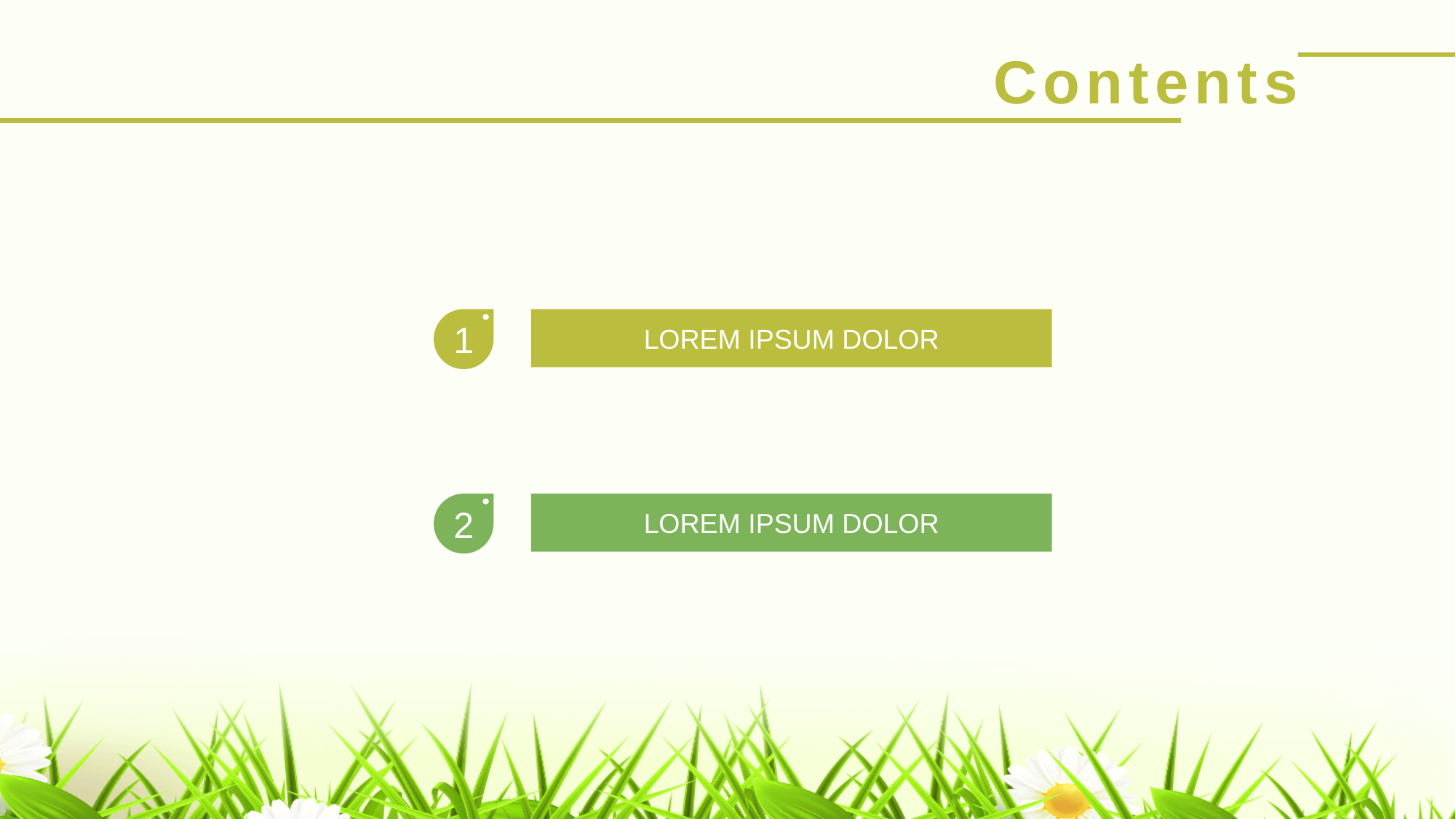

Contents
LOREM IPSUM DOLOR
1
LOREM IPSUM DOLOR
2